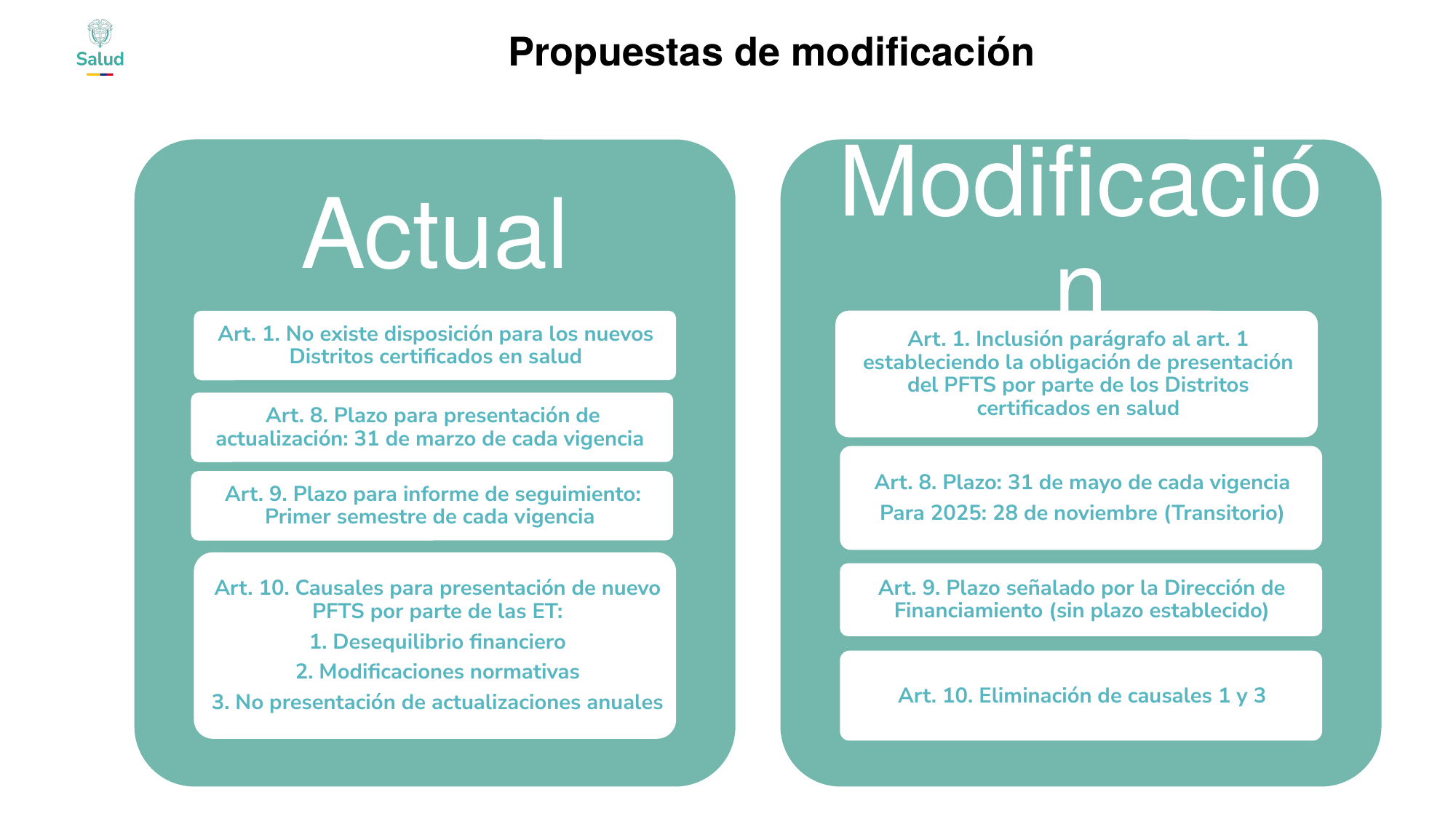

Propuestas de modificación
Actual
Art. 1. No existe disposición para los nuevos Distritos certificados en salud
Art. 8. Plazo para presentación de actualización: 31 de marzo de cada vigencia
Art. 9. Plazo para informe de seguimiento: Primer semestre de cada vigencia
Art. 10. Causales para presentación de nuevo PFTS por parte de las ET:
1. Desequilibrio financiero
2. Modificaciones normativas
3. No presentación de actualizaciones anuales
Modificación
Art. 1. Inclusión parágrafo al art. 1 estableciendo la obligación de presentación del PFTS por parte de los Distritos certificados en salud
Art. 8. Plazo: 31 de mayo de cada vigencia
Para 2025: 28 de noviembre (Transitorio)
Art. 9. Plazo señalado por la Dirección de Financiamiento (sin plazo establecido)
Art. 10. Eliminación de causales 1 y 3